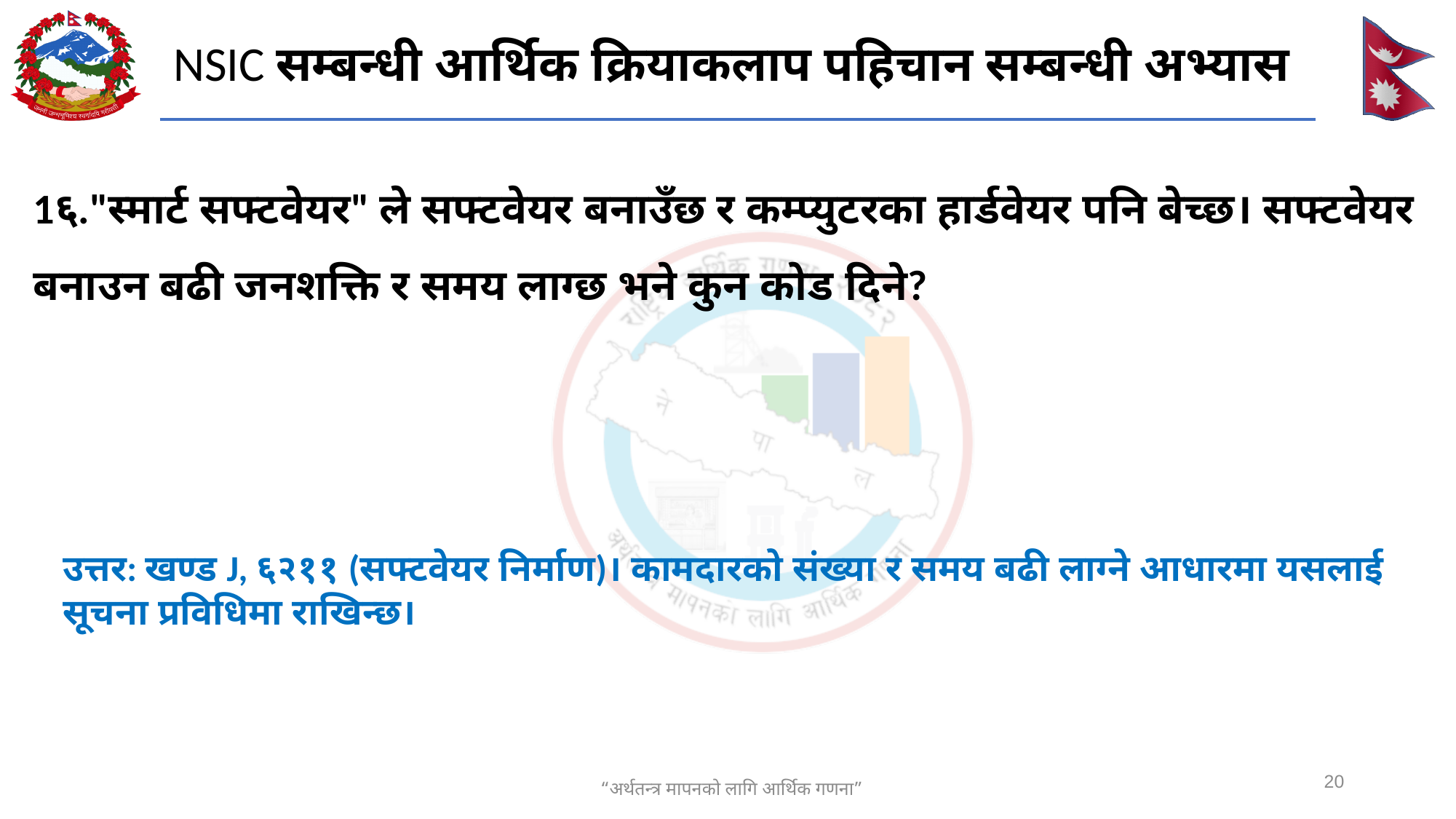

# NSIC सम्बन्धी आर्थिक क्रियाकलाप पहिचान सम्बन्धी अभ्यास
1६."स्मार्ट सफ्टवेयर" ले सफ्टवेयर बनाउँछ र कम्प्युटरका हार्डवेयर पनि बेच्छ। सफ्टवेयर बनाउन बढी जनशक्ति र समय लाग्छ भने कुन कोड दिने?

उत्तर: खण्ड J, ६२११ (सफ्टवेयर निर्माण)। कामदारको संख्या र समय बढी लाग्ने आधारमा यसलाई सूचना प्रविधिमा राखिन्छ।
20
“अर्थतन्त्र मापनको लागि आर्थिक गणना”